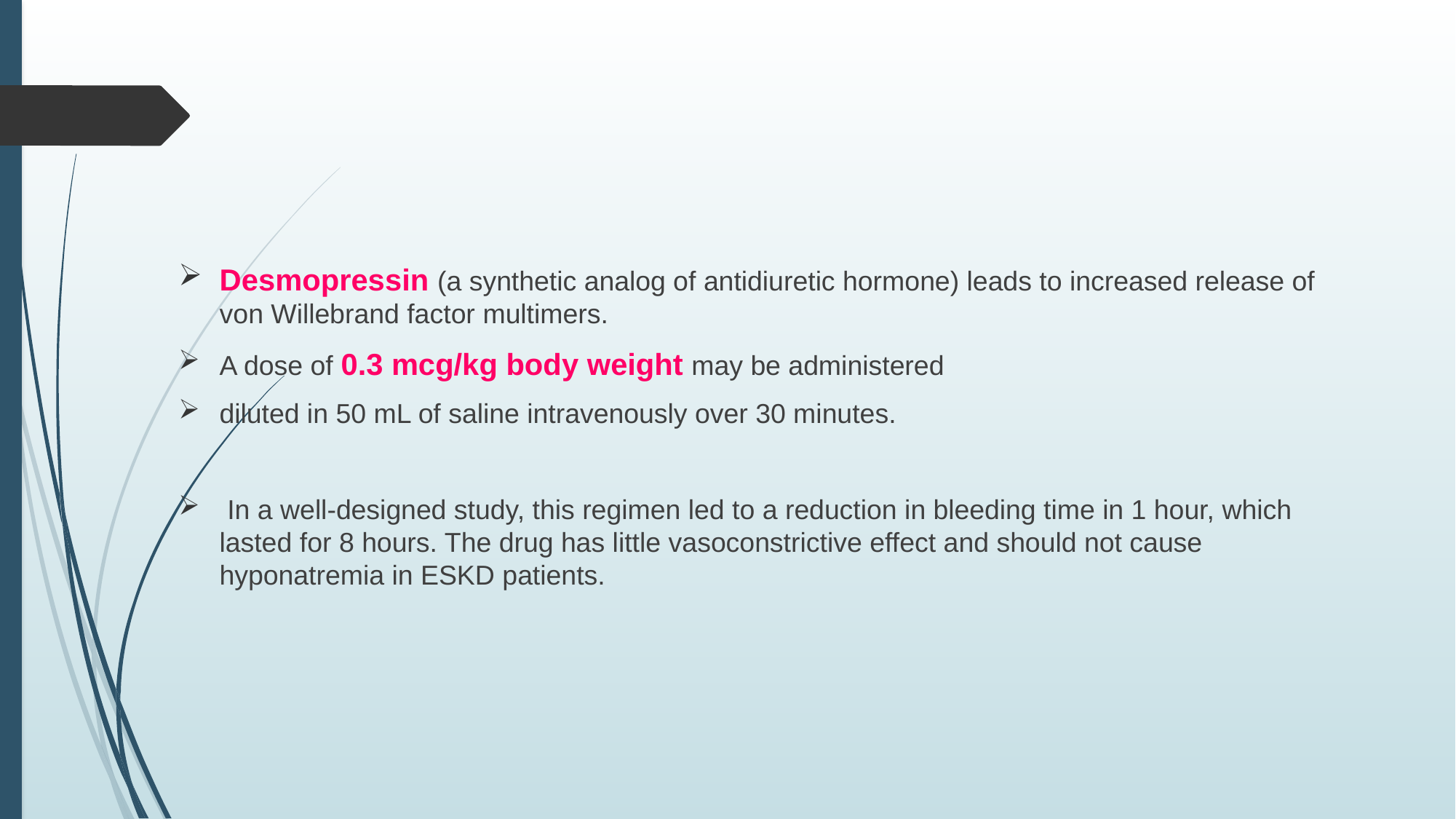

#
Desmopressin (a synthetic analog of antidiuretic hormone) leads to increased release of von Willebrand factor multimers.
A dose of 0.3 mcg/kg body weight may be administered
diluted in 50 mL of saline intravenously over 30 minutes.

 In a well-designed study, this regimen led to a reduction in bleeding time in 1 hour, which lasted for 8 hours. The drug has little vasoconstrictive effect and should not cause hyponatremia in ESKD patients.